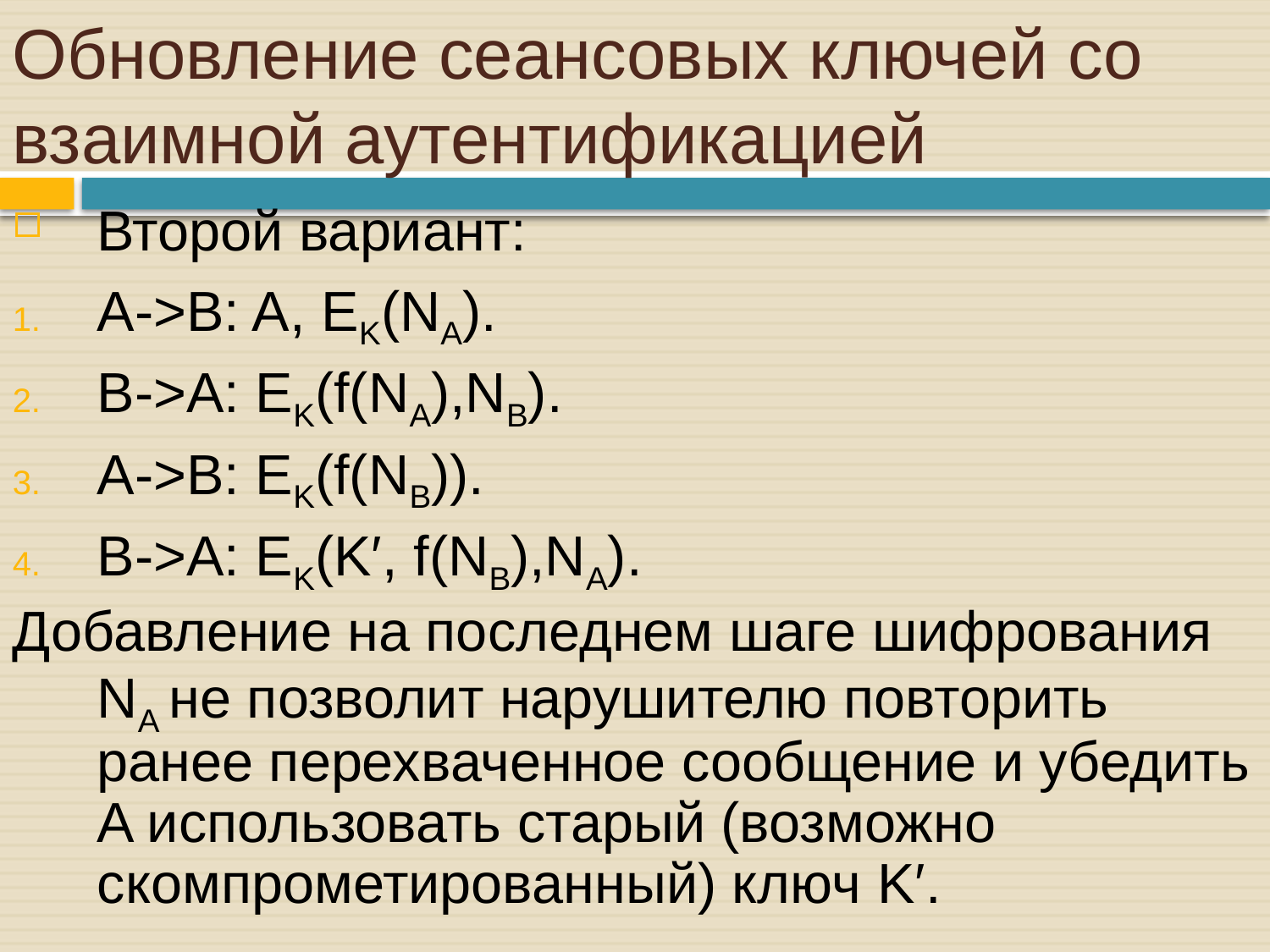

# Обновление сеансовых ключей со взаимной аутентификацией
Второй вариант:
A->B: A, EK(NA).
B->A: EK(f(NA),NB).
A->B: EK(f(NB)).
B->A: EK(K′, f(NB),NA).
Добавление на последнем шаге шифрования NA не позволит нарушителю повторить ранее перехваченное сообщение и убедить A использовать старый (возможно скомпрометированный) ключ K′.